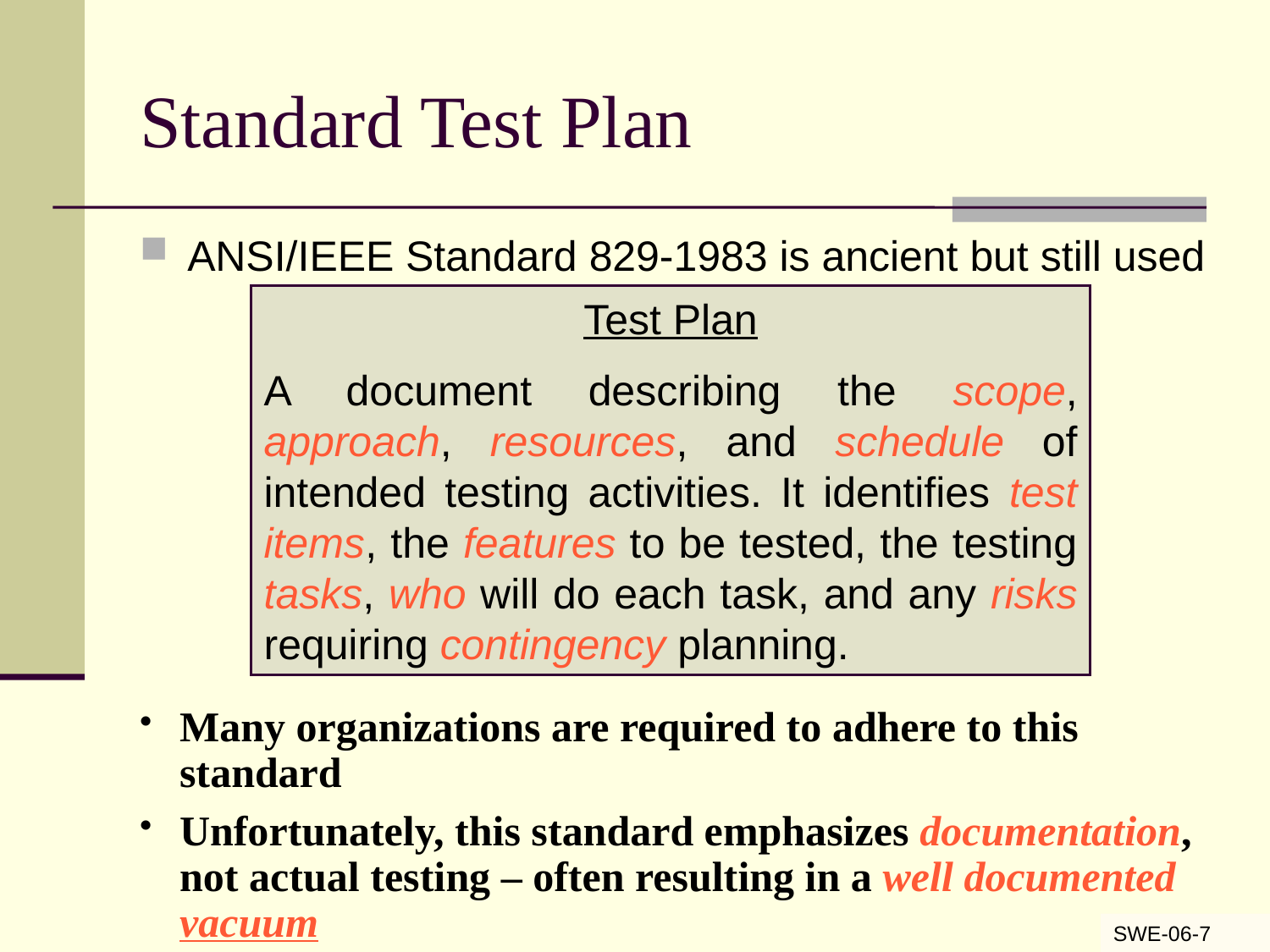

# Standard Test Plan
ANSI/IEEE Standard 829-1983 is ancient but still used
Test Plan
A document describing the scope, approach, resources, and schedule of intended testing activities. It identifies test items, the features to be tested, the testing tasks, who will do each task, and any risks requiring contingency planning.
Many organizations are required to adhere to this standard
Unfortunately, this standard emphasizes documentation, not actual testing – often resulting in a well documented vacuum